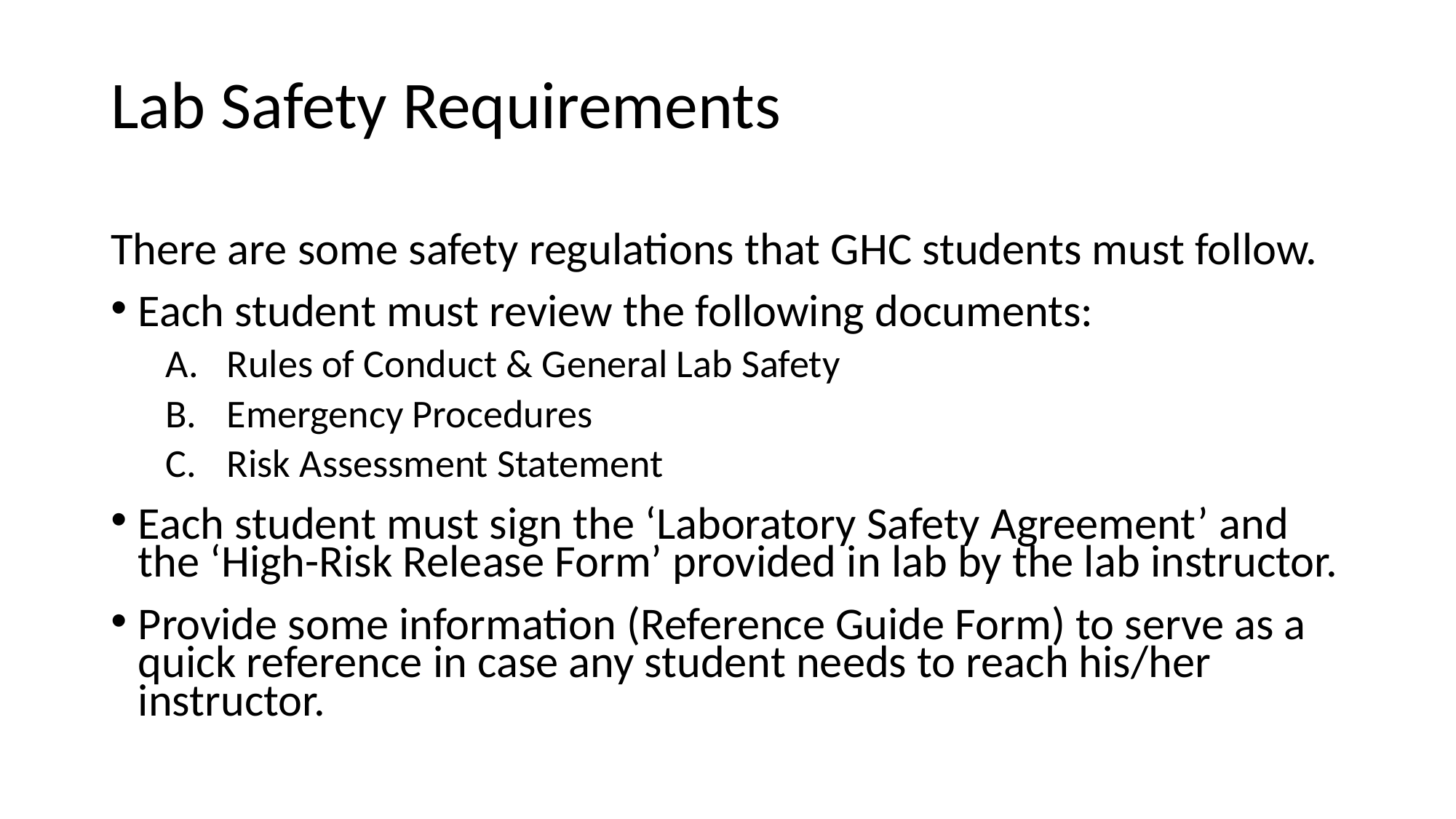

# Lab Safety Requirements
There are some safety regulations that GHC students must follow.
Each student must review the following documents:
Rules of Conduct & General Lab Safety
Emergency Procedures
Risk Assessment Statement
Each student must sign the ‘Laboratory Safety Agreement’ and the ‘High-Risk Release Form’ provided in lab by the lab instructor.
Provide some information (Reference Guide Form) to serve as a quick reference in case any student needs to reach his/her instructor.